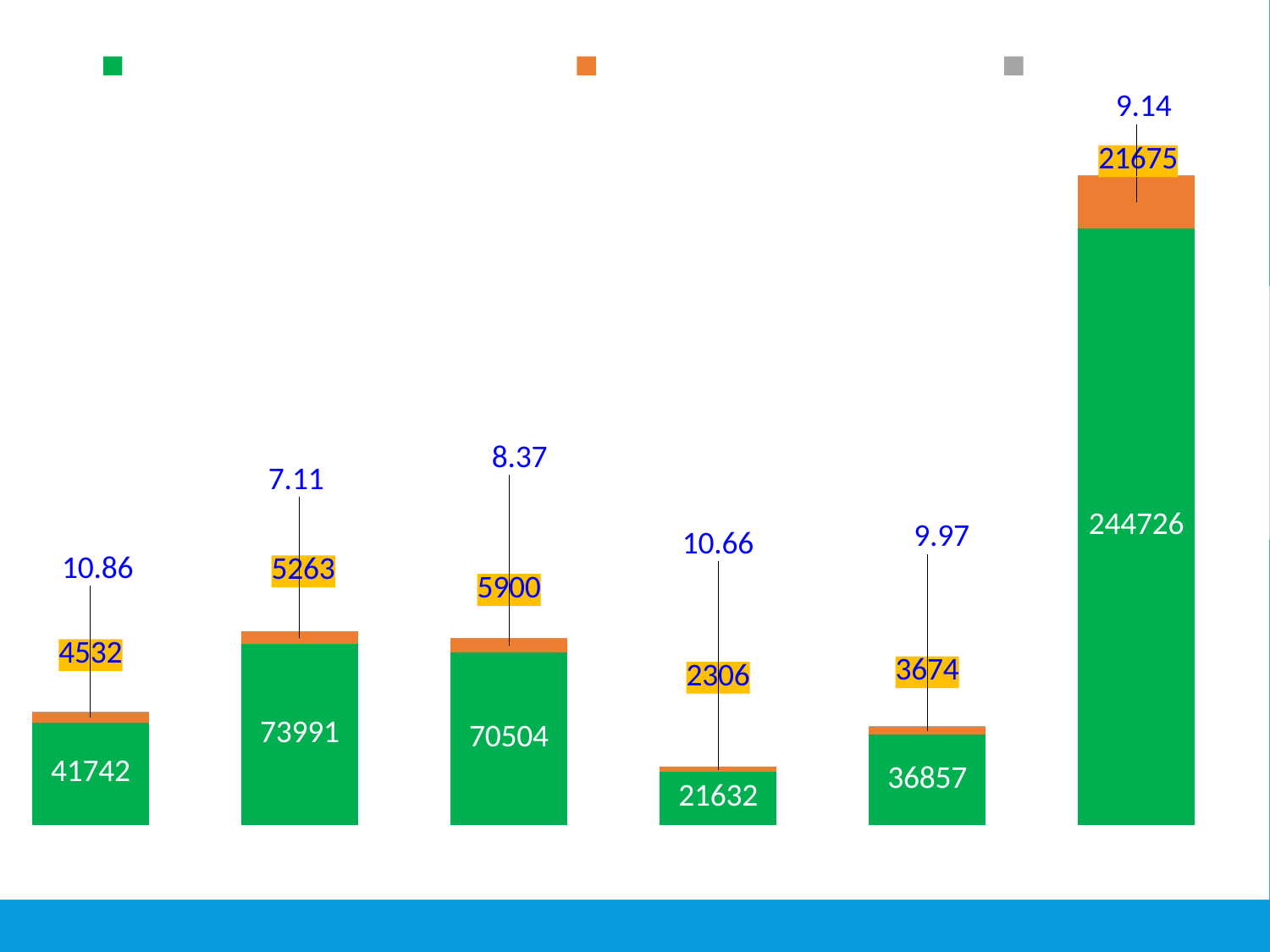

### Chart

| Category | นักเรียนที่ได้รับการประเมิน | อ้วน (เริ่มอ้วนและอ้วน) | ร้อยละ |
|---|---|---|---|
| พิษณุโลก | 41742.0 | 4532.0 | 10.86 |
| เพชรบูรณ์ | 73991.0 | 5263.0 | 7.11 |
| ตาก | 70504.0 | 5900.0 | 8.37 |
| สท | 21632.0 | 2306.0 | 10.66 |
| อต | 36857.0 | 3674.0 | 9.97 |
| รวมเขต 2 | 244726.0 | 21675.0 | 9.14 |